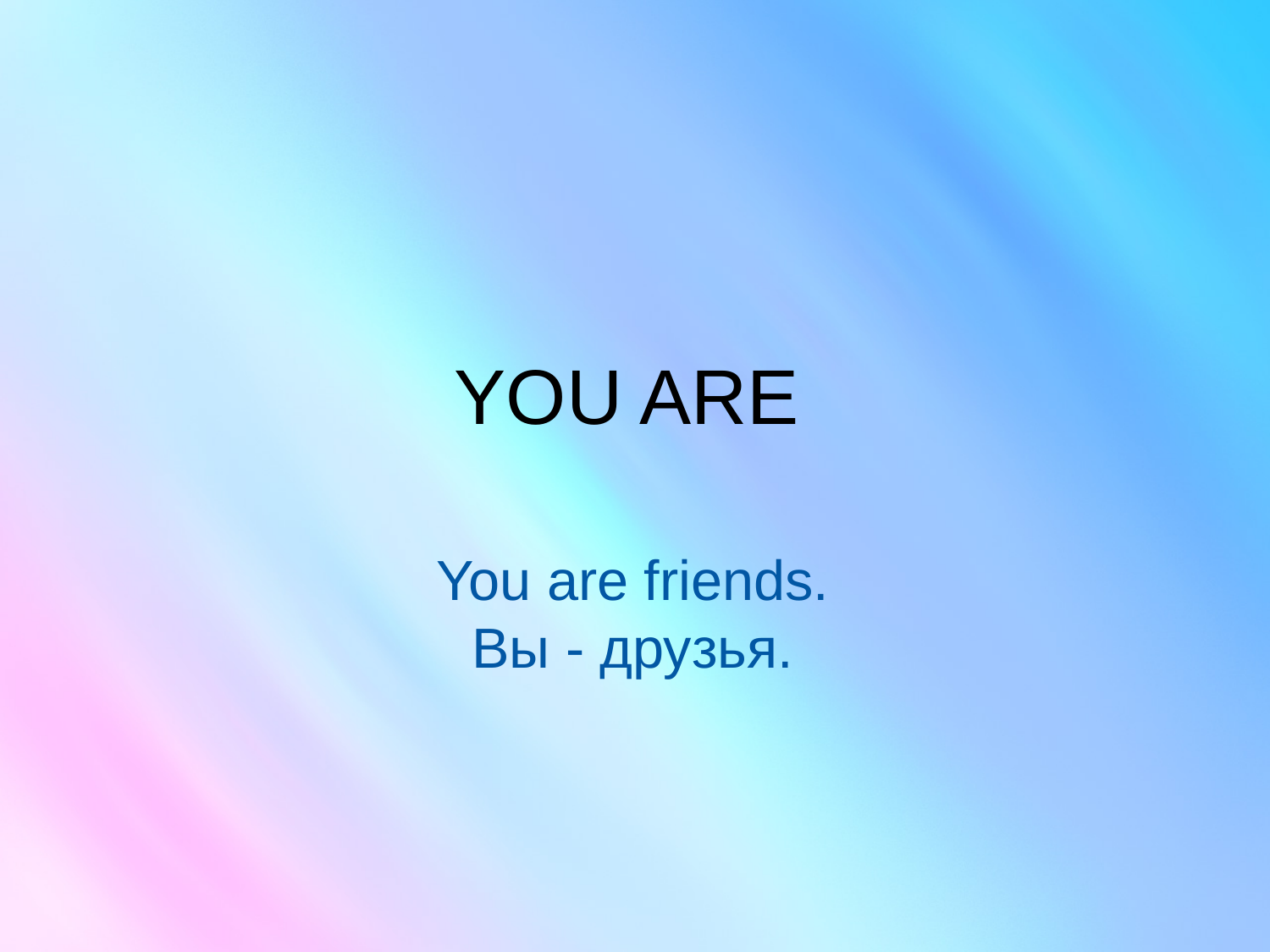

# YOU ARE
You are friends.
Вы - друзья.